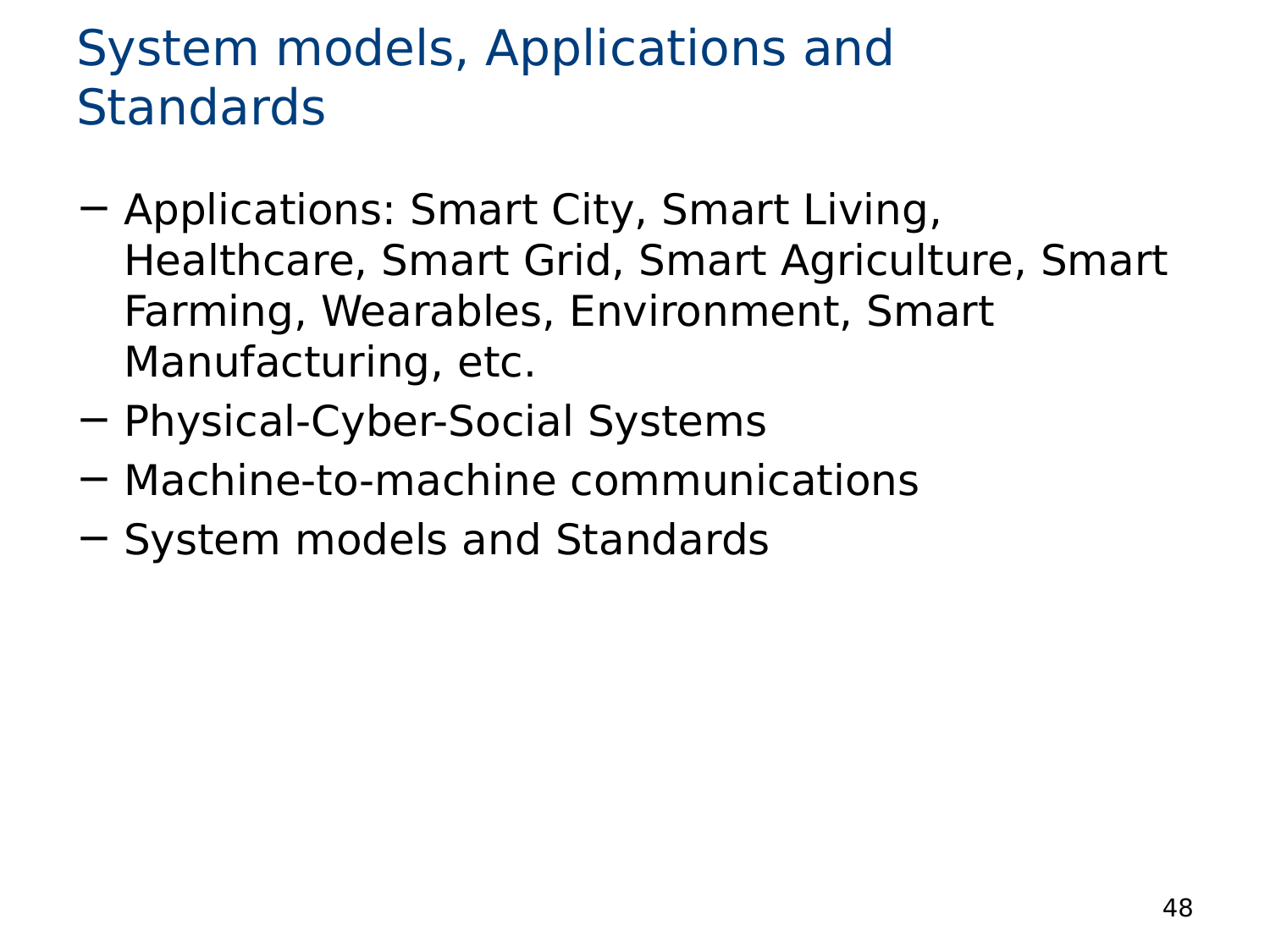

# System models, Applications and Standards
Applications: Smart City, Smart Living,  Healthcare, Smart Grid, Smart Agriculture, Smart Farming, Wearables, Environment, Smart Manufacturing, etc.
Physical-Cyber-Social Systems
Machine-to-machine communications
System models and Standards
48